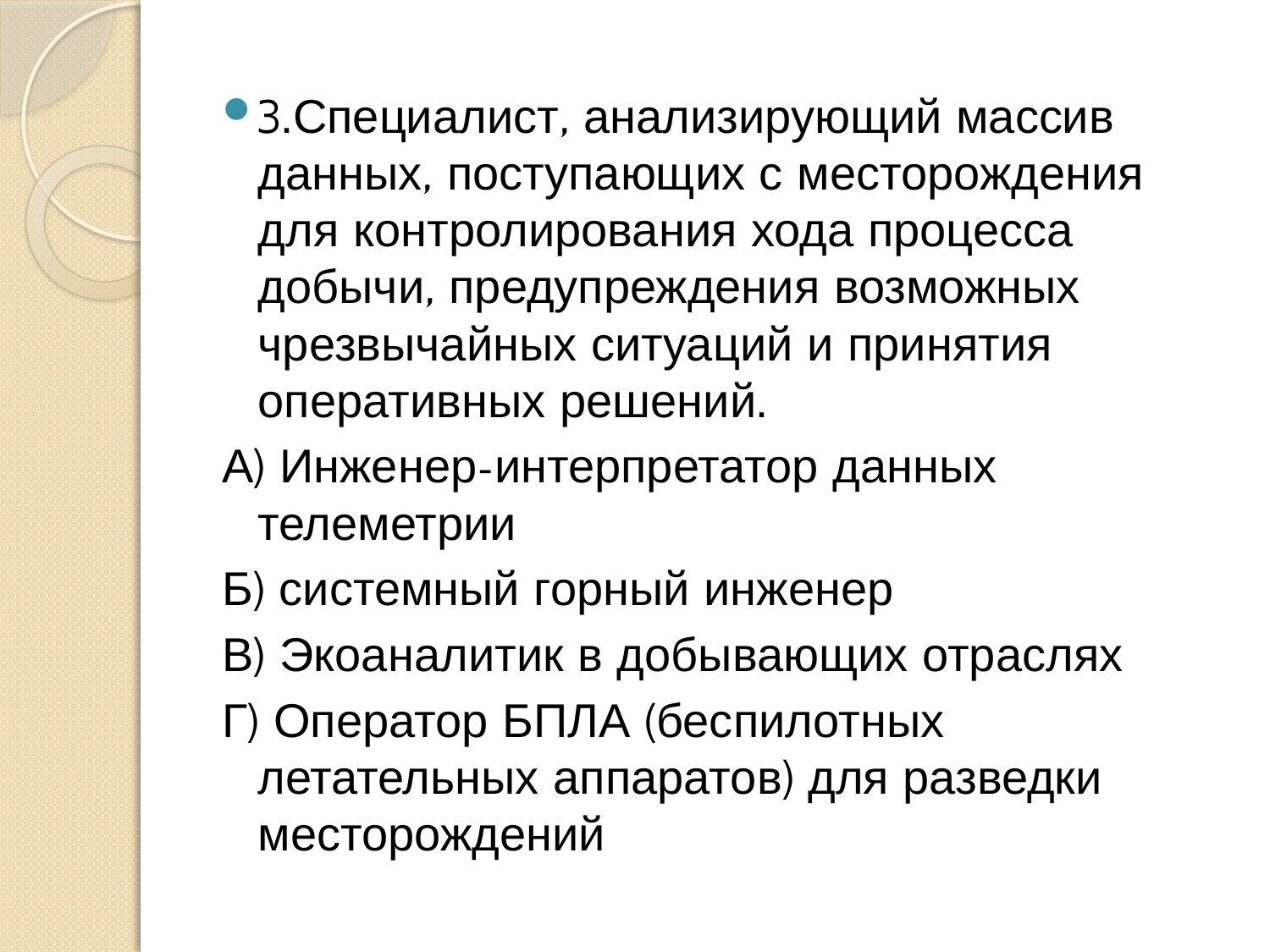

#
3.Специалист, анализирующий массив данных, поступающих с месторождения для контролирования хода процесса добычи, предупреждения возможных чрезвычайных ситуаций и принятия оперативных решений.
А) Инженер-интерпретатор данных телеметрии
Б) системный горный инженер
В) Экоаналитик в добывающих отраслях
Г) Оператор БПЛА (беспилотных летательных аппаратов) для разведки месторождений